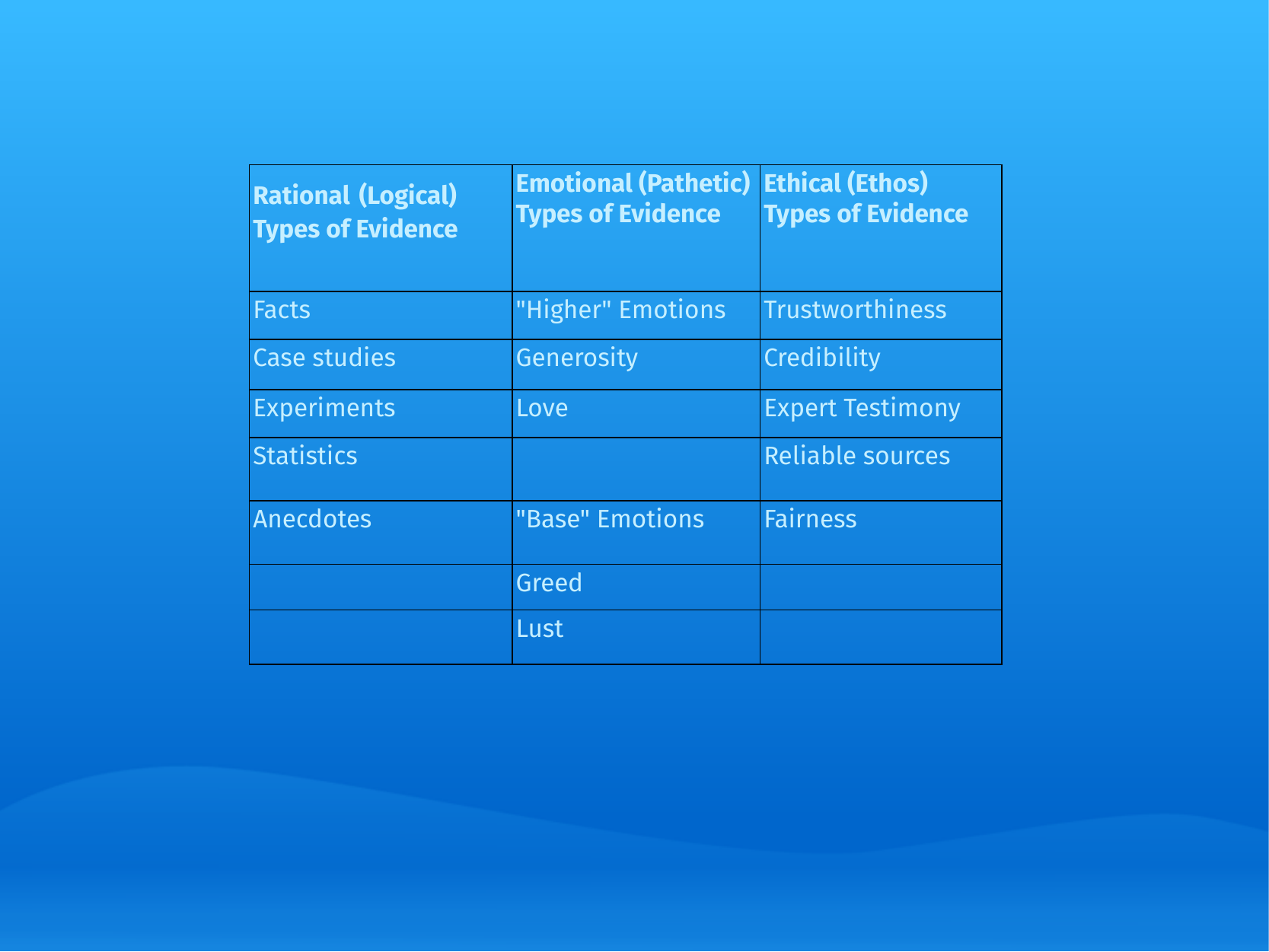

| Rational (Logical) Types of Evidence | Emotional (Pathetic) Types of Evidence | Ethical (Ethos) Types of Evidence |
| --- | --- | --- |
| Facts | "Higher" Emotions | Trustworthiness |
| Case studies | Generosity | Credibility |
| Experiments | Love | Expert Testimony |
| Statistics |  | Reliable sources |
| Anecdotes | "Base" Emotions | Fairness |
|  | Greed |  |
|  | Lust |  |